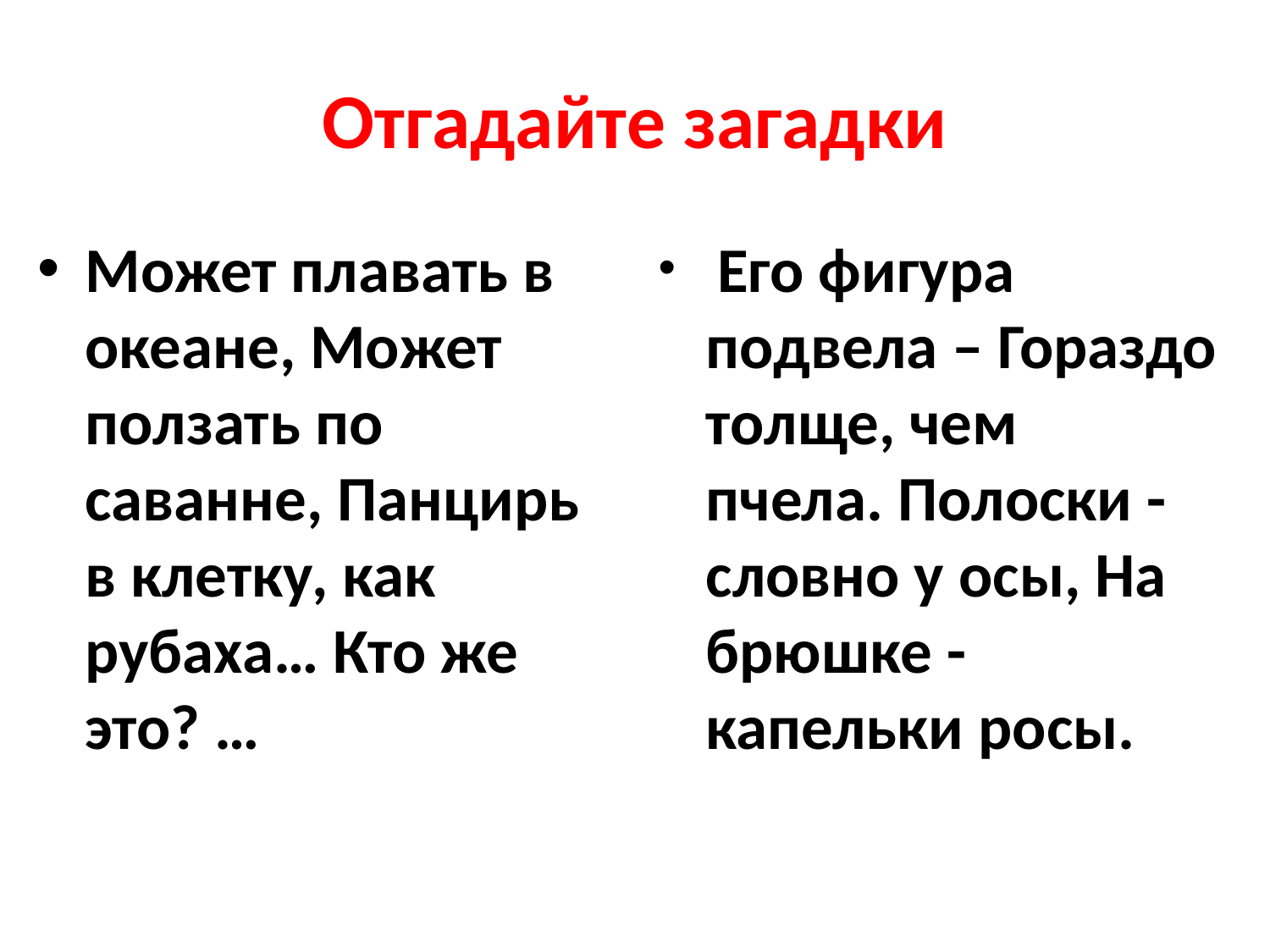

# Отгадайте загадки
Может плавать в океане, Может ползать по саванне, Панцирь в клетку, как рубаха… Кто же это? …
 Его фигура подвела – Гораздо толще, чем пчела. Полоски - словно у осы, На брюшке - капельки росы.